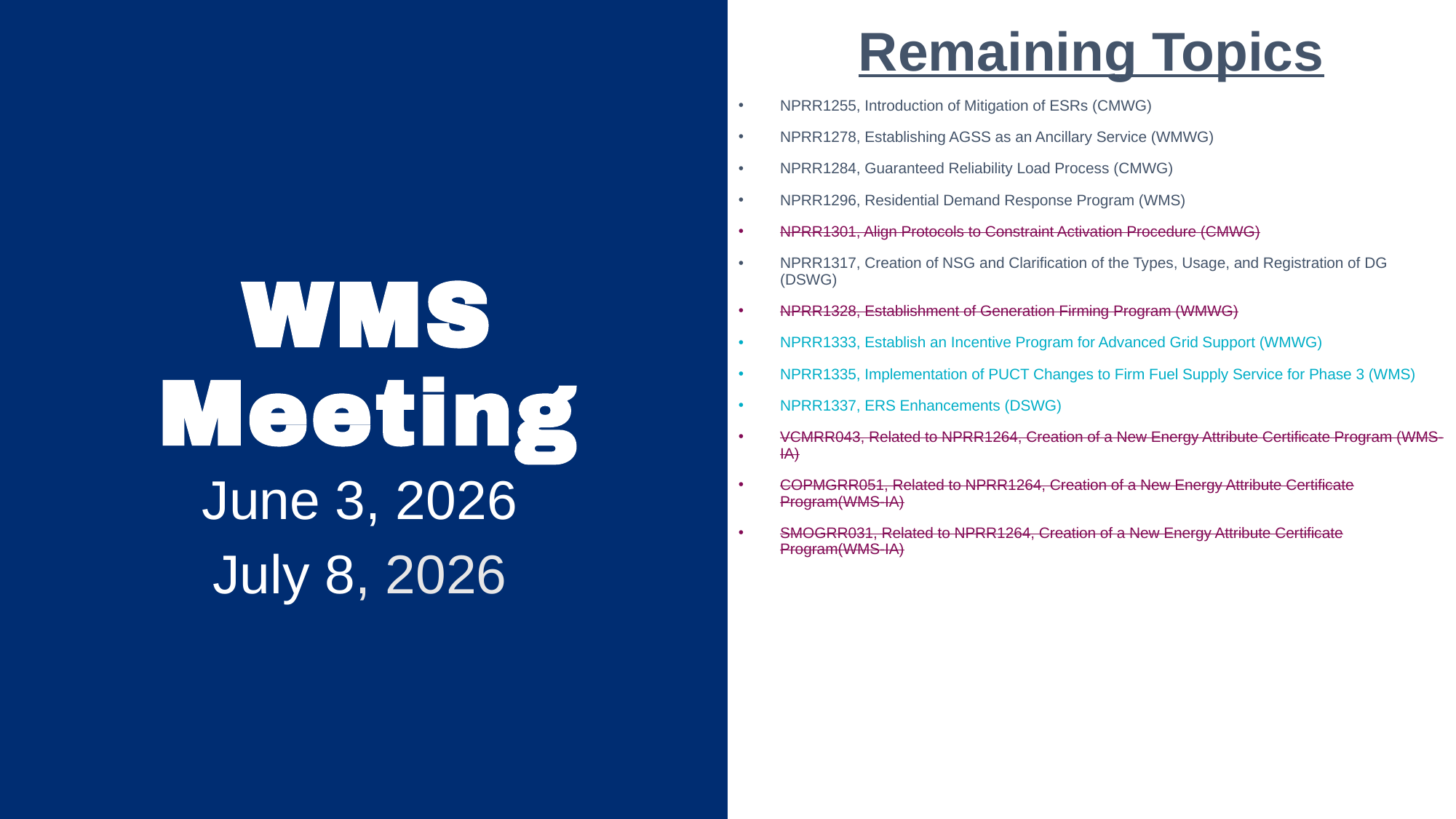

Remaining Topics
NPRR1255, Introduction of Mitigation of ESRs (CMWG)
NPRR1278, Establishing AGSS as an Ancillary Service (WMWG)
NPRR1284, Guaranteed Reliability Load Process (CMWG)
NPRR1296, Residential Demand Response Program (WMS)
NPRR1301, Align Protocols to Constraint Activation Procedure (CMWG)
NPRR1317, Creation of NSG and Clarification of the Types, Usage, and Registration of DG (DSWG)
NPRR1328, Establishment of Generation Firming Program (WMWG)
NPRR1333, Establish an Incentive Program for Advanced Grid Support (WMWG)
NPRR1335, Implementation of PUCT Changes to Firm Fuel Supply Service for Phase 3 (WMS)
NPRR1337, ERS Enhancements (DSWG)
VCMRR043, Related to NPRR1264, Creation of a New Energy Attribute Certificate Program (WMS-IA)
COPMGRR051, Related to NPRR1264, Creation of a New Energy Attribute Certificate Program(WMS-IA)
SMOGRR031, Related to NPRR1264, Creation of a New Energy Attribute Certificate Program(WMS-IA)

# WMS Meeting
June 3, 2026
July 8, 2026